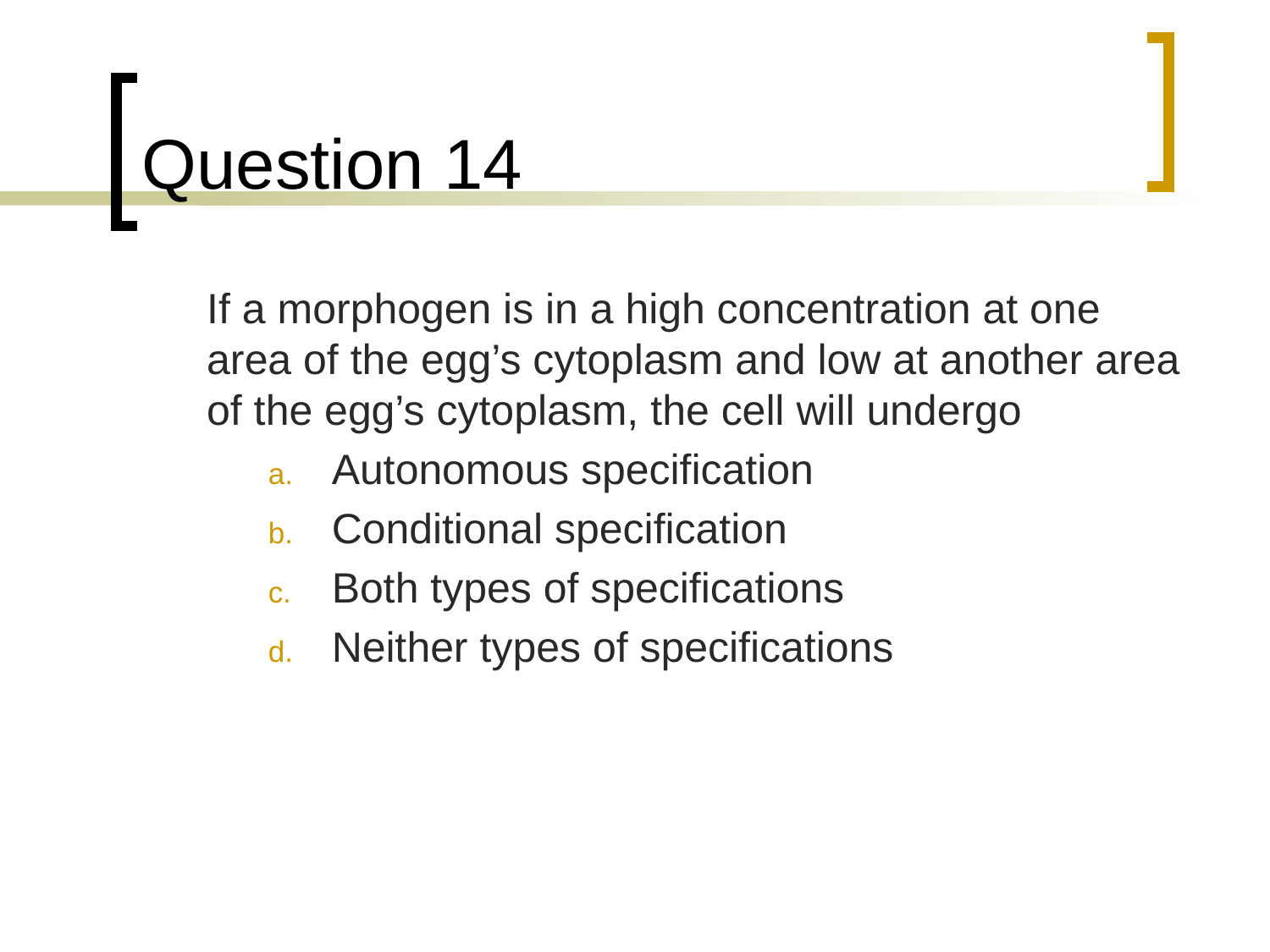

# Question 14
	If a morphogen is in a high concentration at one area of the egg’s cytoplasm and low at another area of the egg’s cytoplasm, the cell will undergo
Autonomous specification
Conditional specification
Both types of specifications
Neither types of specifications